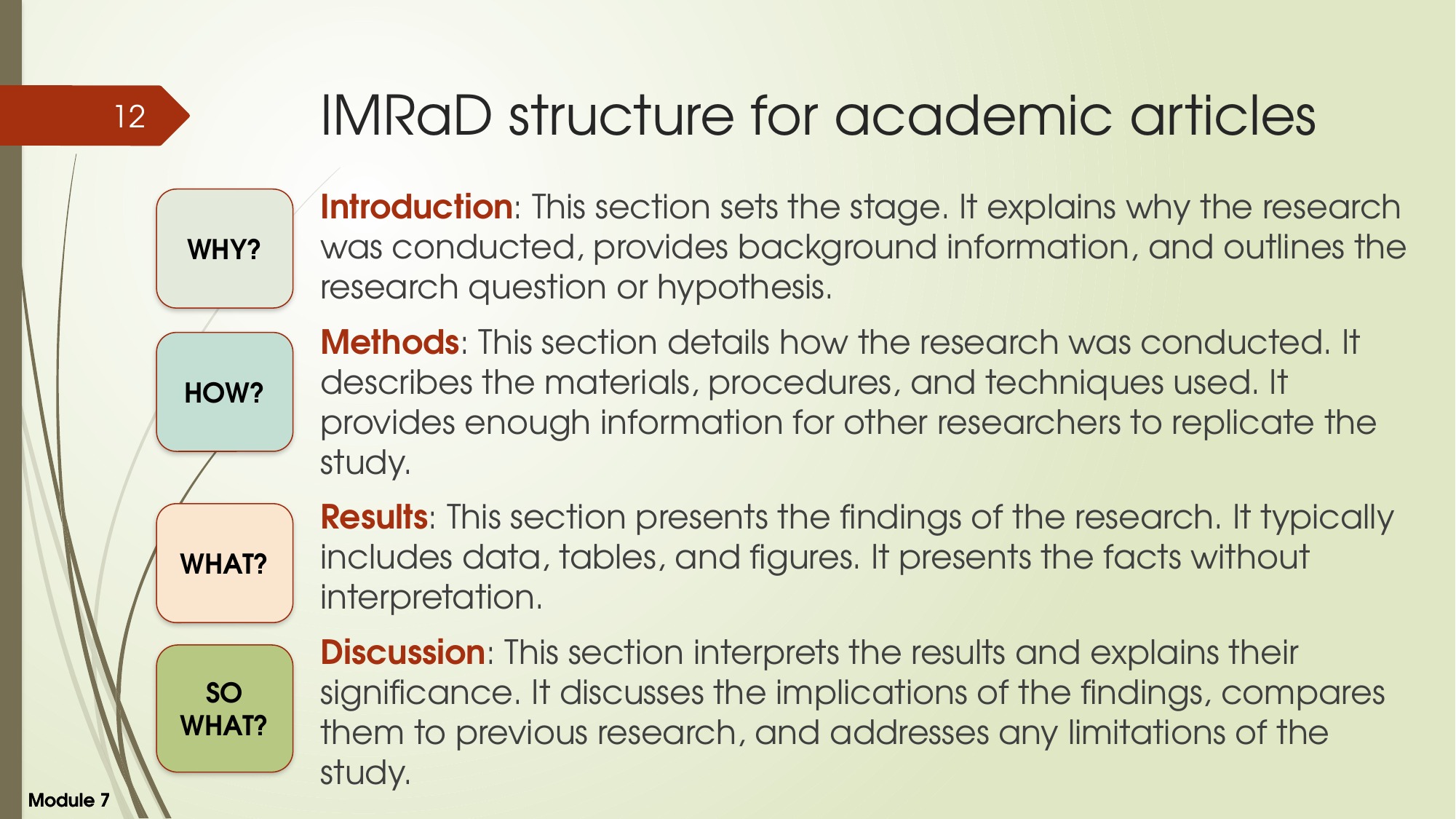

# IMRaD structure for academic articles
12
Introduction: This section sets the stage. It explains why the research was conducted, provides background information, and outlines the research question or hypothesis.
Methods: This section details how the research was conducted. It describes the materials, procedures, and techniques used. It provides enough information for other researchers to replicate the study.
Results: This section presents the findings of the research. It typically includes data, tables, and figures. It presents the facts without interpretation.
Discussion: This section interprets the results and explains their significance. It discusses the implications of the findings, compares them to previous research, and addresses any limitations of the study.
WHY?
HOW?
WHAT?
SO WHAT?